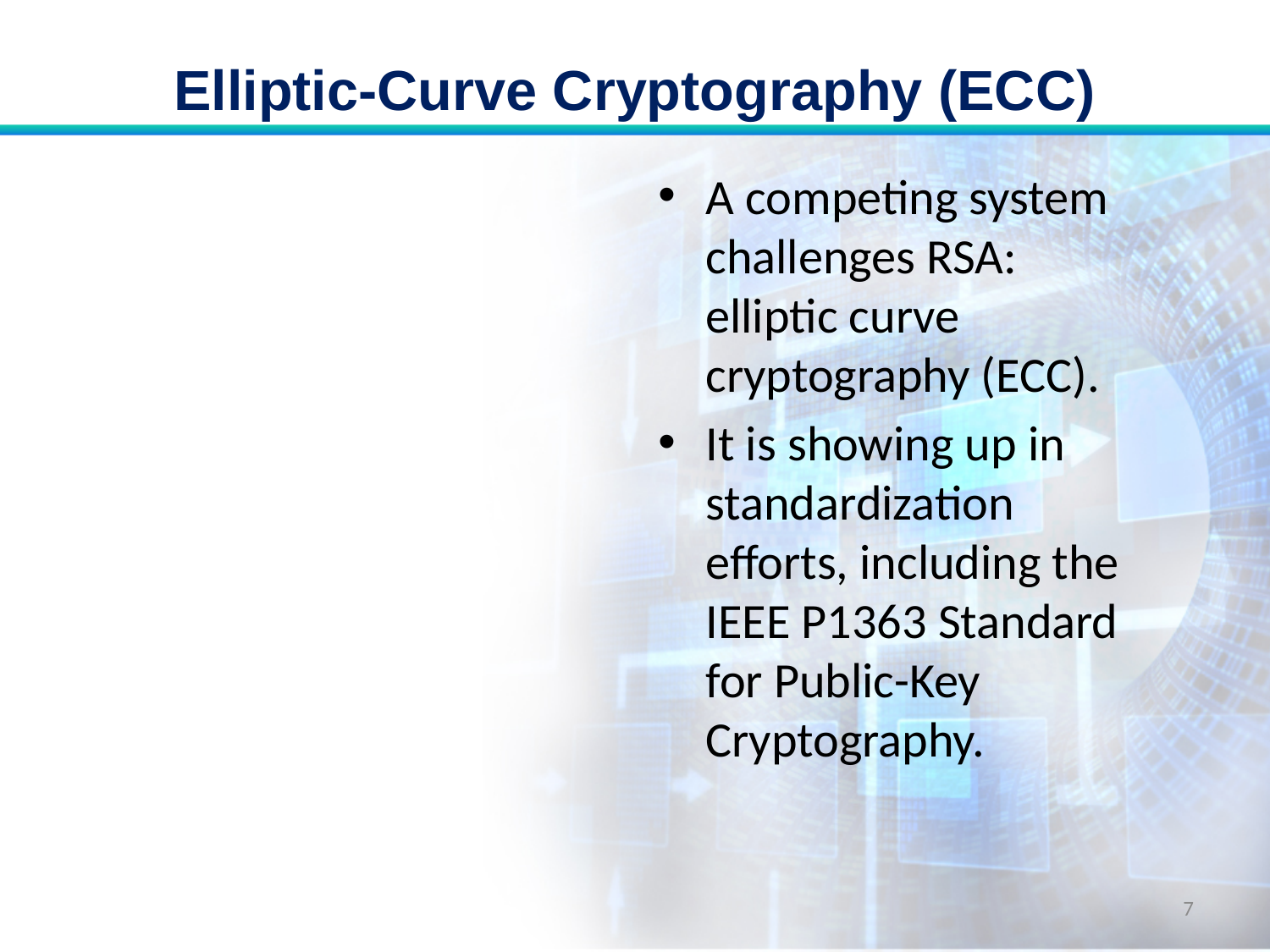

# Elliptic-Curve Cryptography (ECC)
A competing system challenges RSA: elliptic curve cryptography (ECC).
It is showing up in standardization efforts, including the IEEE P1363 Standard for Public-Key Cryptography.
7